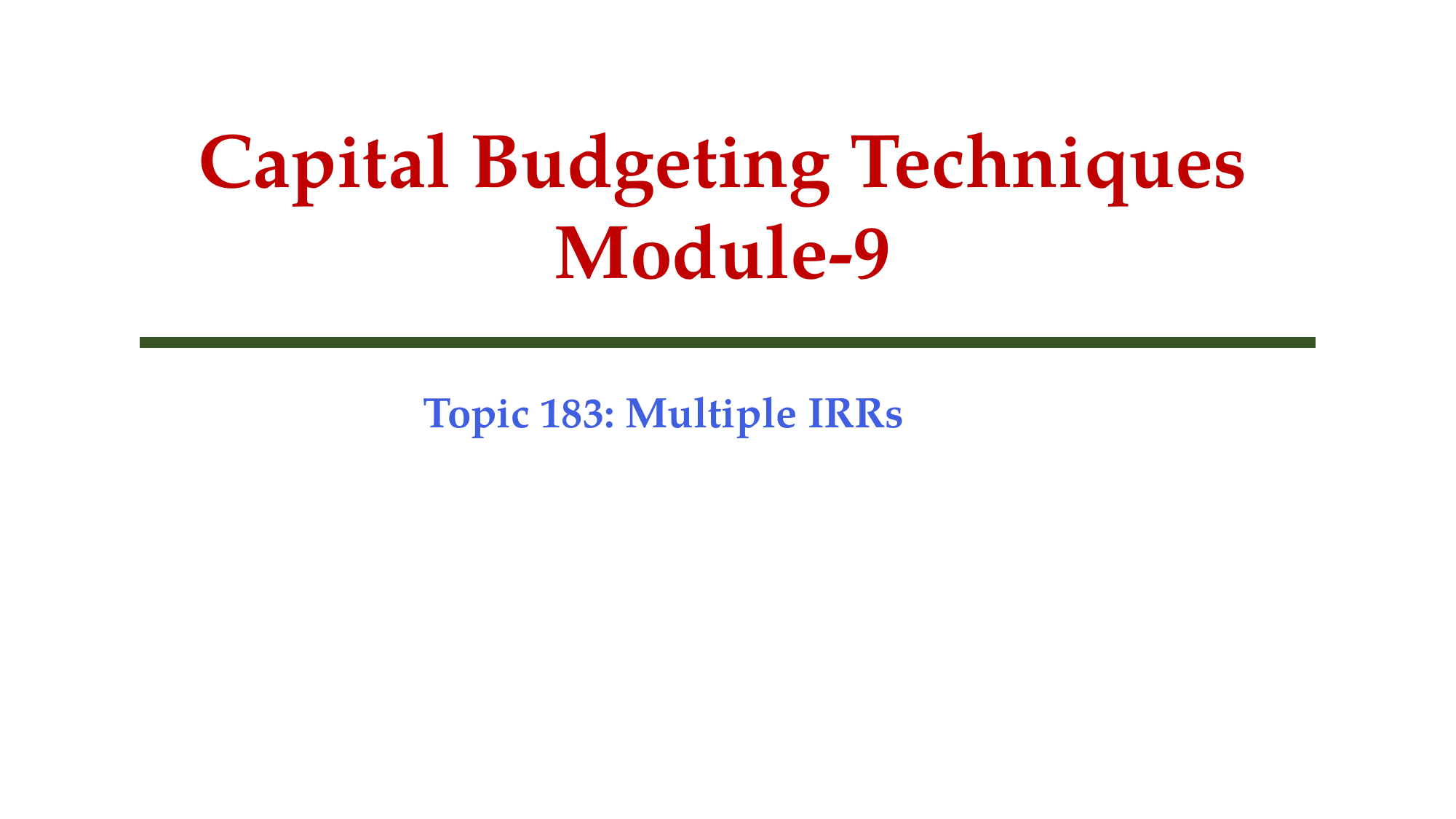

Capital Budgeting Techniques
Module-9
Topic 183: Multiple IRRs